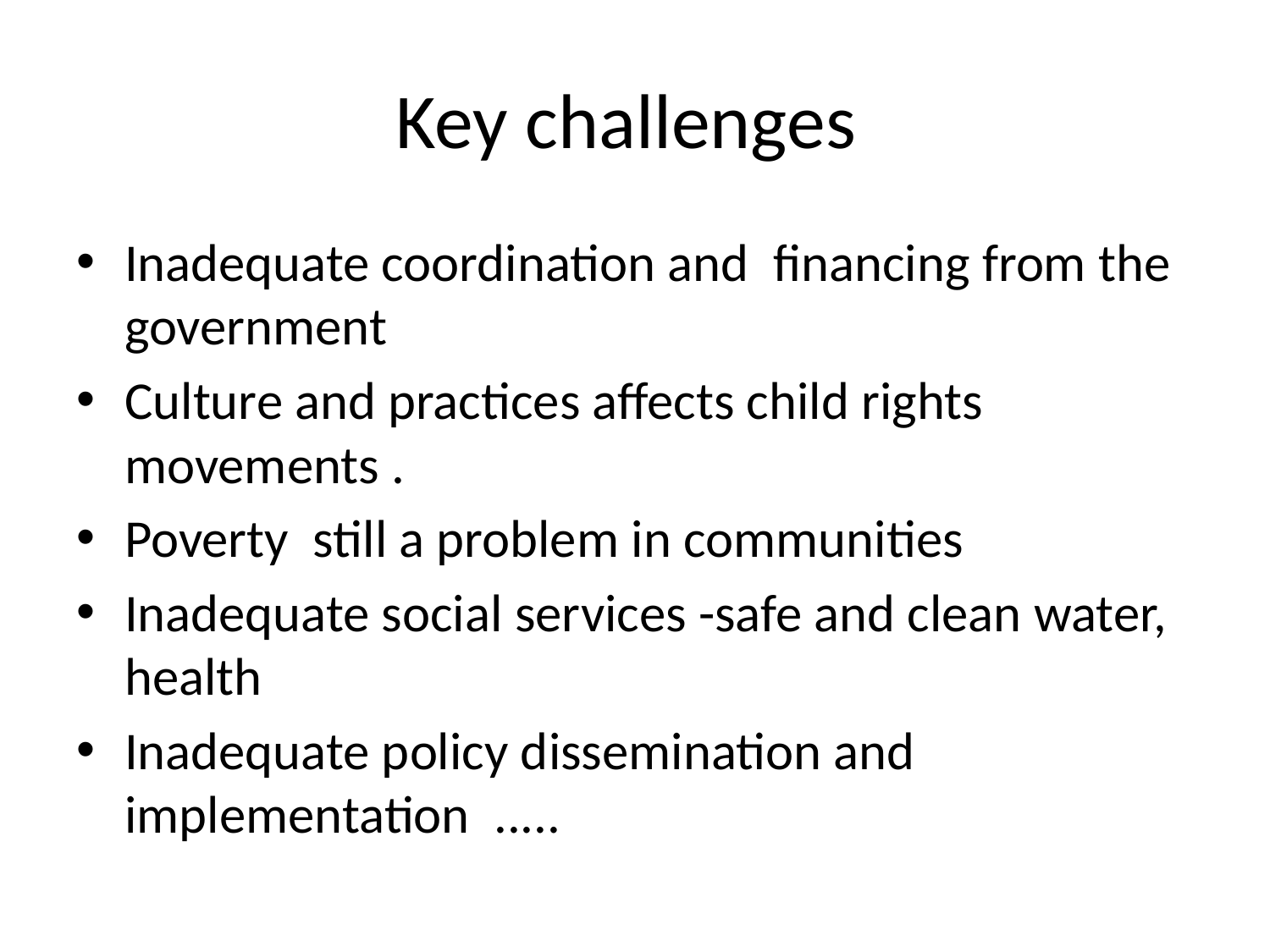

# Key challenges
Inadequate coordination and  financing from the government
Culture and practices affects child rights  movements .
Poverty  still a problem in communities
Inadequate social services -safe and clean water, health
Inadequate policy dissemination and implementation  .....